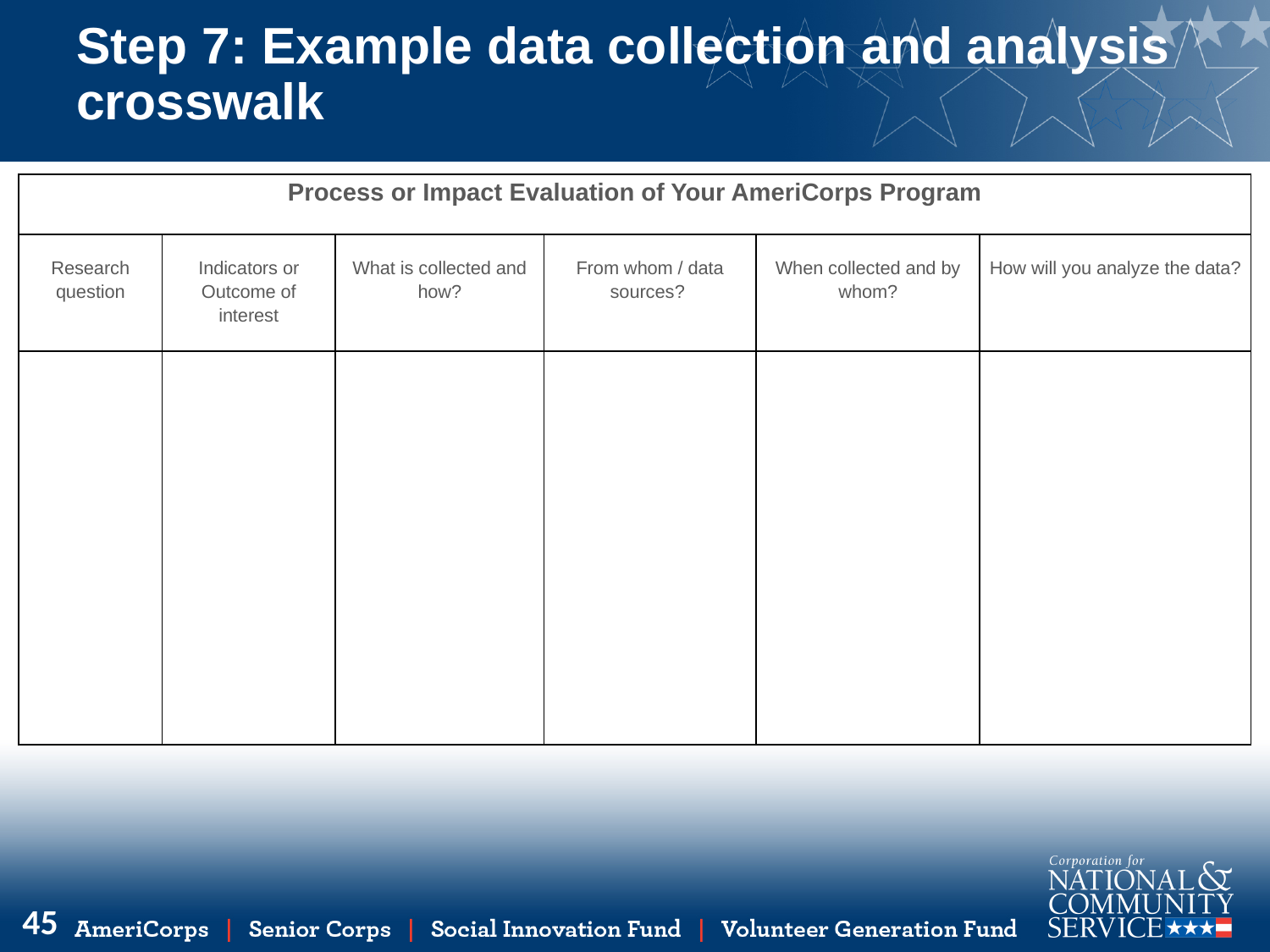

# Step 7: Example data collection and analysis crosswalk
| Process or Impact Evaluation of Your AmeriCorps Program |  |  |  |  |  |
| --- | --- | --- | --- | --- | --- |
| Research question | Indicators or Outcome of interest | What is collected and how? | From whom / data sources? | When collected and by whom? | How will you analyze the data? |
|  |  |  |  |  |  |

45